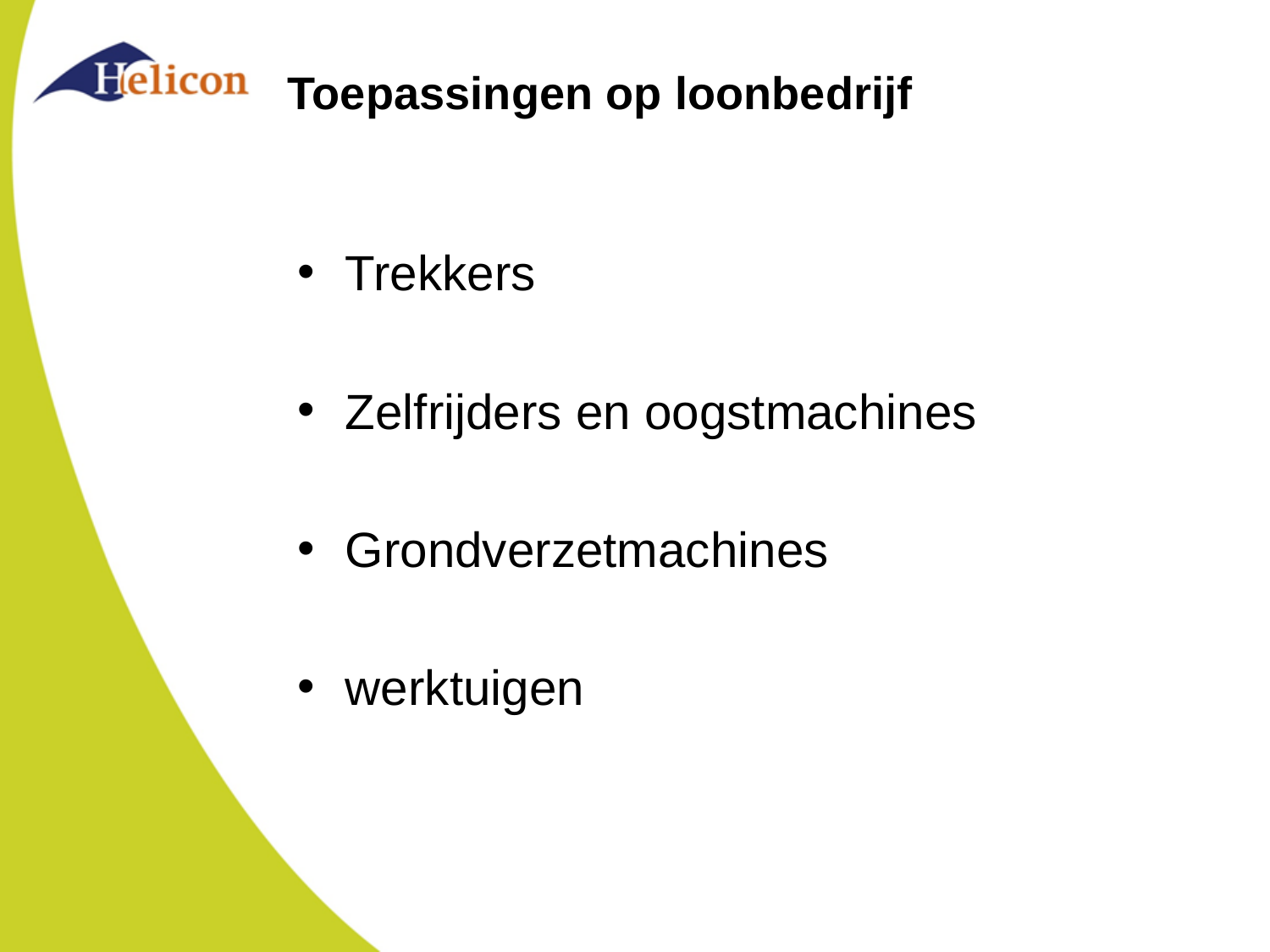

# Toepassingen op loonbedrijf

Trekkers

Zelfrijders en oogstmachines

Grondverzetmachines

werktuigen